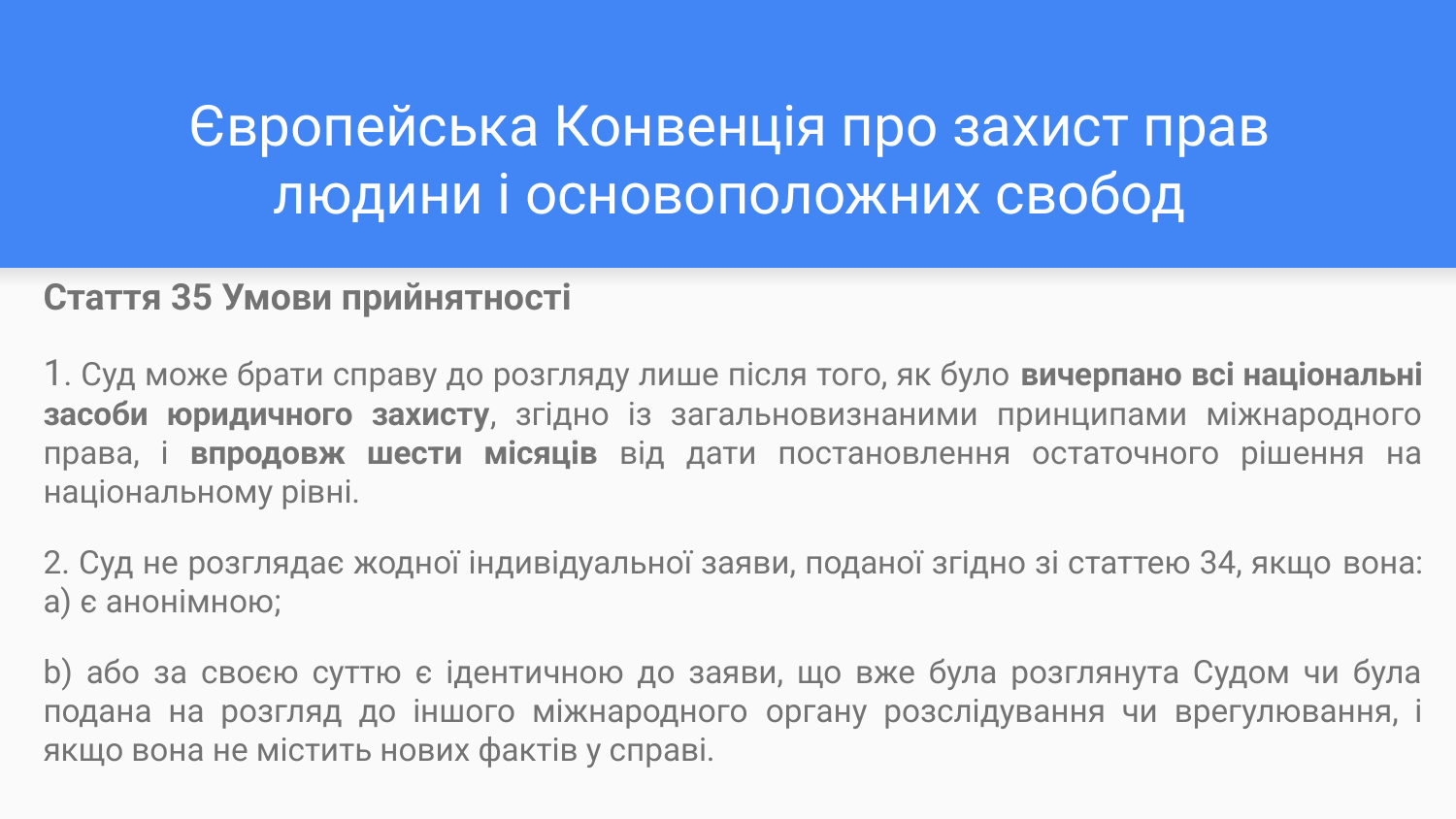

# Європейська Конвенція про захист прав людини і основоположних свобод
Стаття 35 Умови прийнятності
1. Суд може брати справу до розгляду лише після того, як було вичерпано всі національні засоби юридичного захисту, згідно із загальновизнаними принципами міжнародного права, і впродовж шести місяців від дати постановлення остаточного рішення на національному рівні.
2. Суд не розглядає жодної індивідуальної заяви, поданої згідно зі статтею 34, якщо вона: a) є анонімною;
b) або за своєю суттю є ідентичною до заяви, що вже була розглянута Судом чи була подана на розгляд до іншого міжнародного органу розслідування чи врегулювання, і якщо вона не містить нових фактів у справі.